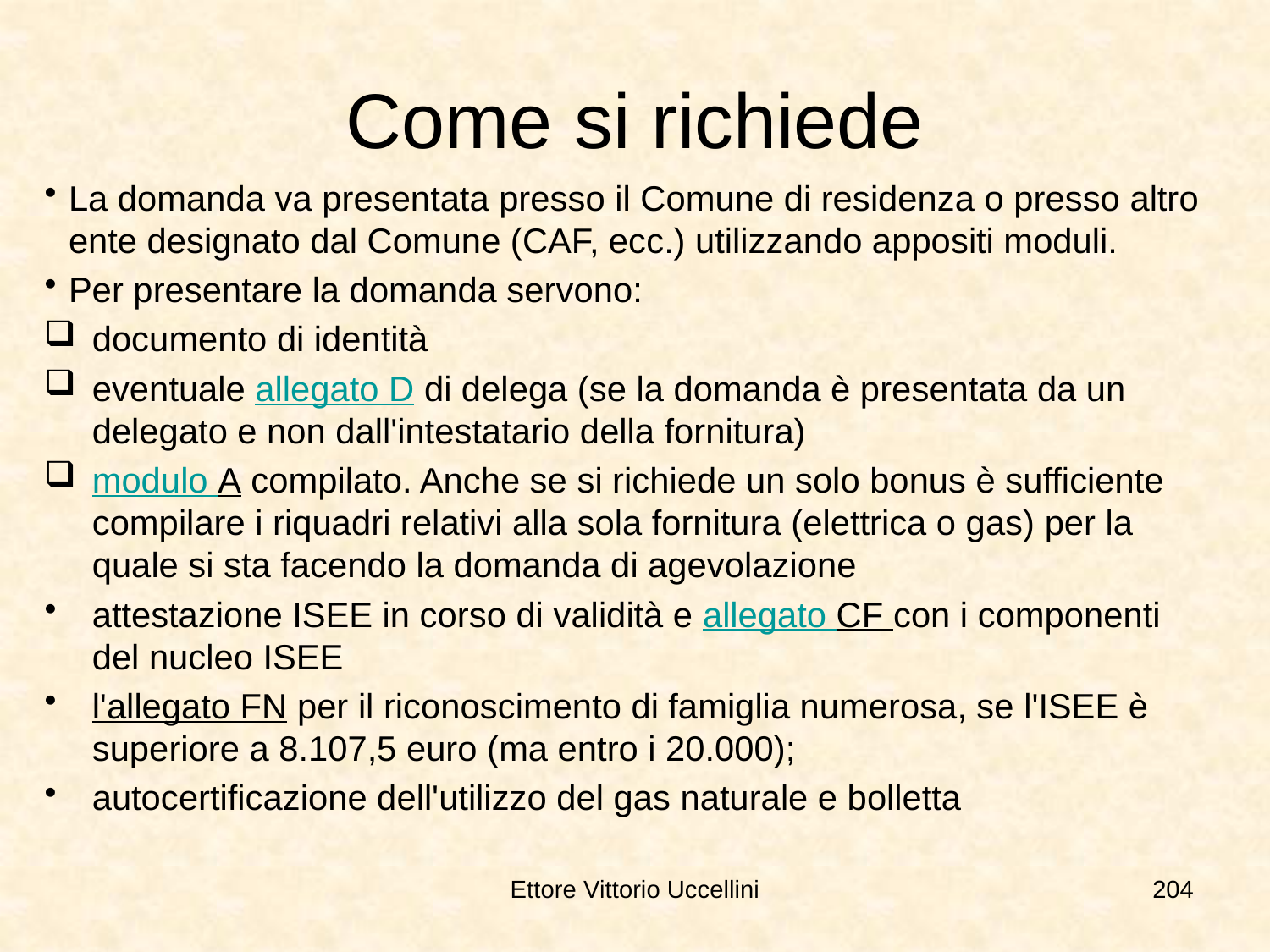

# Come si richiede
La domanda va presentata presso il Comune di residenza o presso altro ente designato dal Comune (CAF, ecc.) utilizzando appositi moduli.
Per presentare la domanda servono:
documento di identità
eventuale allegato D di delega (se la domanda è presentata da un delegato e non dall'intestatario della fornitura)
modulo A compilato. Anche se si richiede un solo bonus è sufficiente compilare i riquadri relativi alla sola fornitura (elettrica o gas) per la quale si sta facendo la domanda di agevolazione
attestazione ISEE in corso di validità e allegato CF con i componenti del nucleo ISEE
l'allegato FN per il riconoscimento di famiglia numerosa, se l'ISEE è superiore a 8.107,5 euro (ma entro i 20.000);
autocertificazione dell'utilizzo del gas naturale e bolletta
Ettore Vittorio Uccellini
204